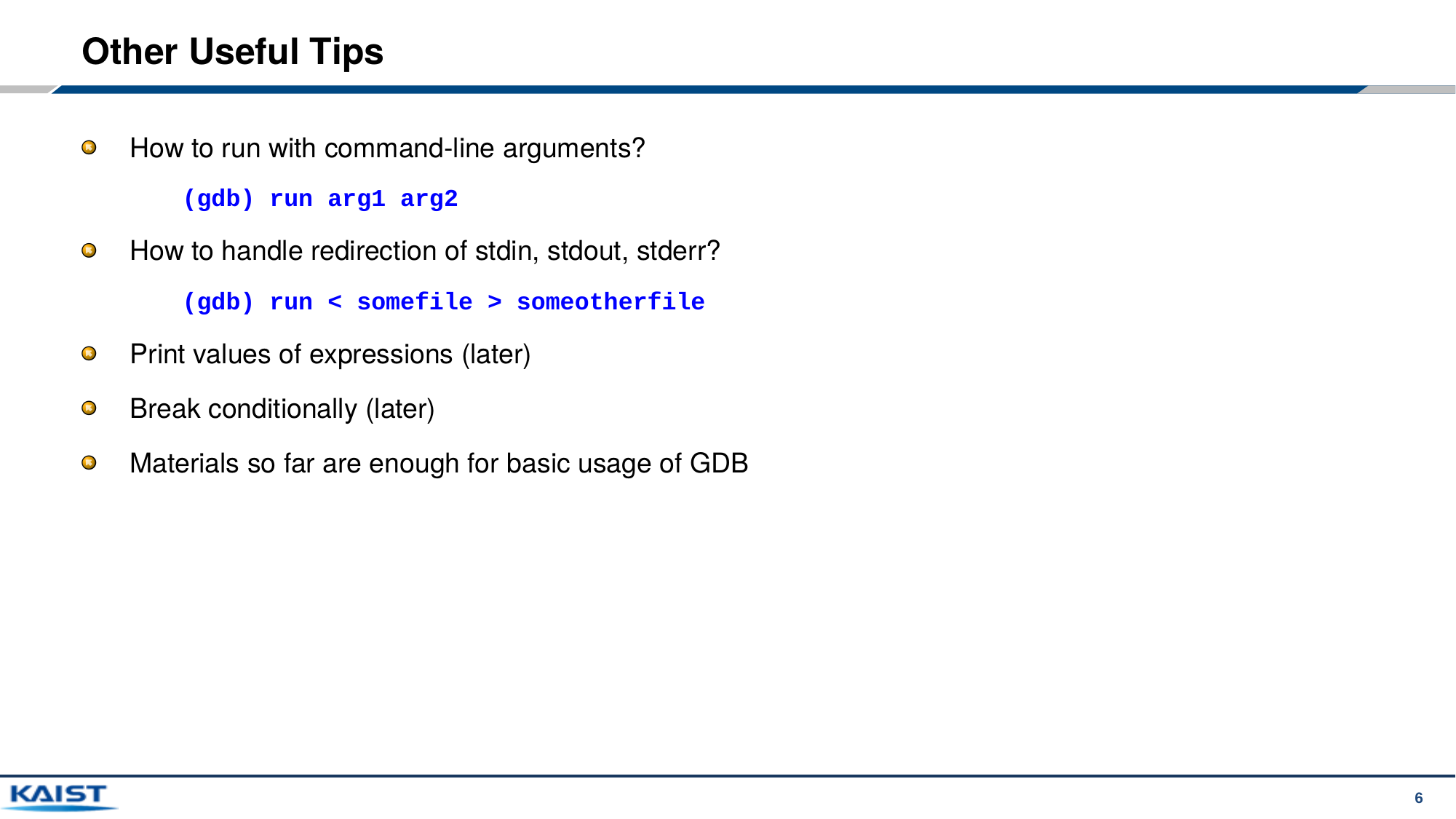

# Other Useful Tips
How to run with command-line arguments?
(gdb) run arg1 arg2
How to handle redirection of stdin, stdout, stderr?
(gdb) run < somefile > someotherfile
Print values of expressions (later)
Break conditionally (later)
Materials so far are enough for basic usage of GDB